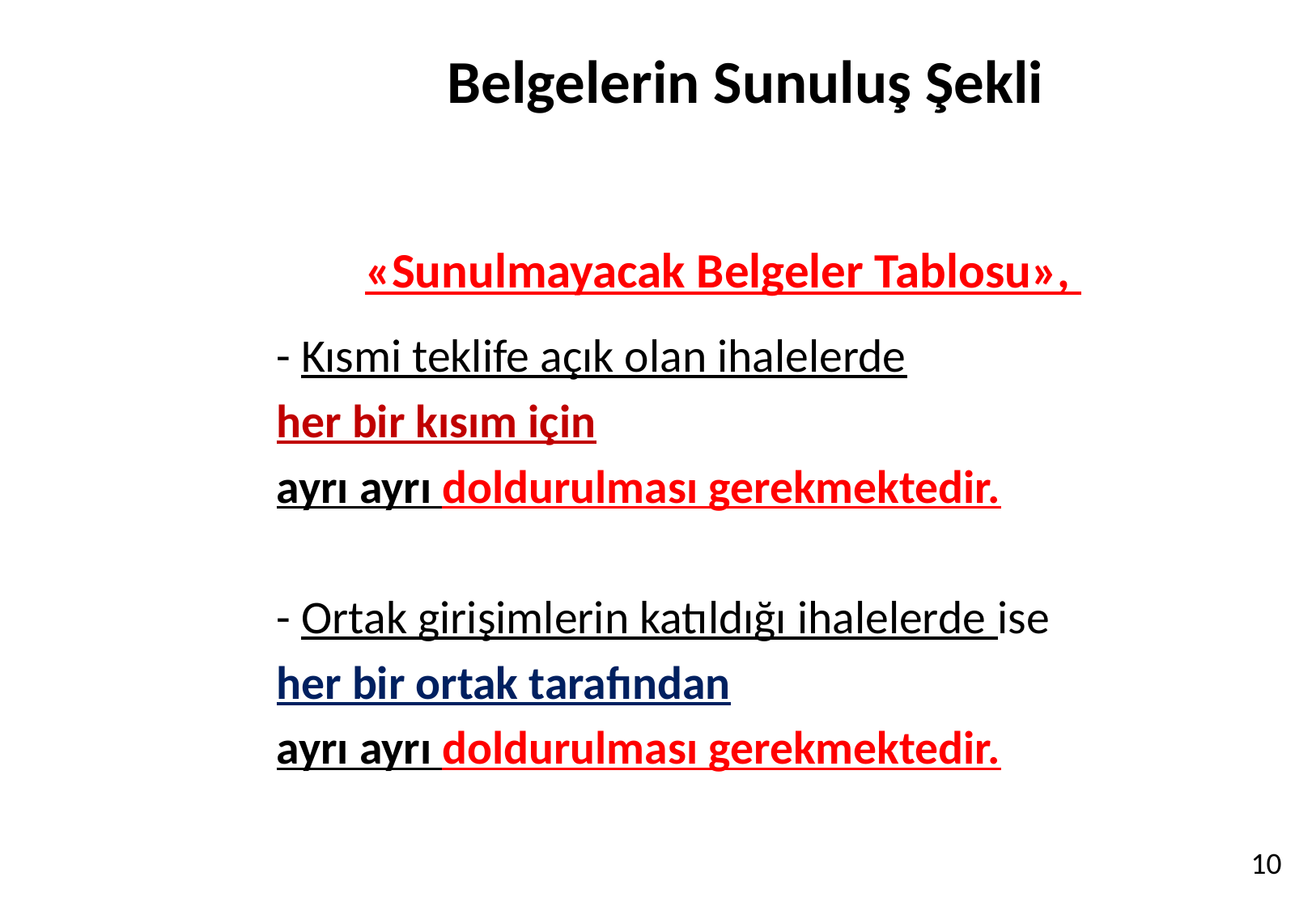

# Belgelerin Sunuluş Şekli
                «Sunulmayacak Belgeler Tablosu»,

      - Kısmi teklife açık olan ihalelerde
      her bir kısım için
      ayrı ayrı doldurulması gerekmektedir.

      - Ortak girişimlerin katıldığı ihalelerde ise
      her bir ortak tarafından
      ayrı ayrı doldurulması gerekmektedir.
10